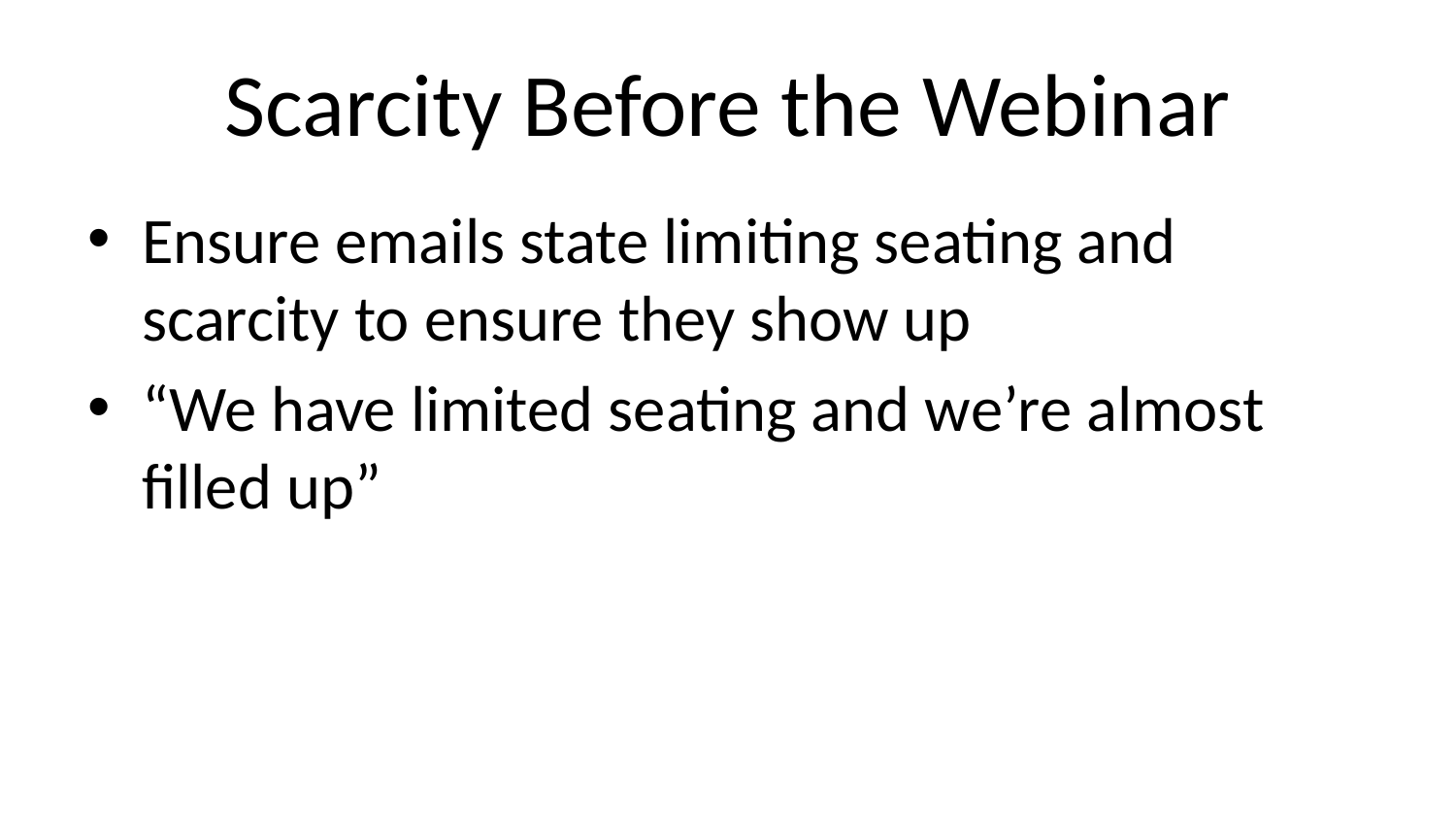

# Scarcity Before the Webinar
Ensure emails state limiting seating and scarcity to ensure they show up
“We have limited seating and we’re almost filled up”